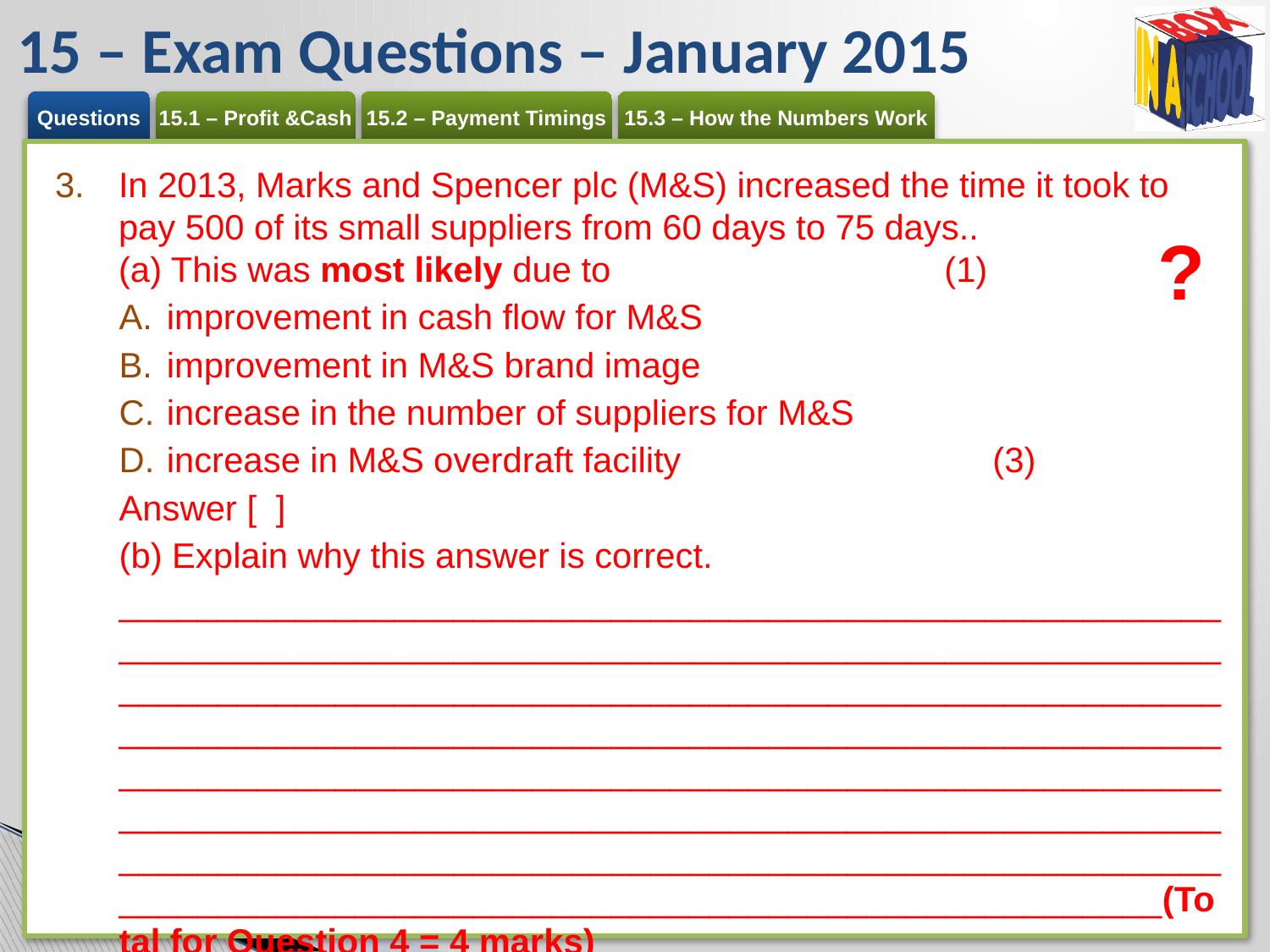

# 15 – Exam Questions – January 2015
In 2013, Marks and Spencer plc (M&S) increased the time it took to pay 500 of its small suppliers from 60 days to 75 days..
(a) This was most likely due to	(1)
improvement in cash flow for M&S
improvement in M&S brand image
increase in the number of suppliers for M&S
increase in M&S overdraft facility	(3)
Answer [  ]
(b) Explain why this answer is correct.
_____________________________________________________________________________________________________________________________________________________________________________________________________________________________________________________________________________________________________________________________________________________________________________________________________________________________________________________________(Total for Question 4 = 4 marks)
?